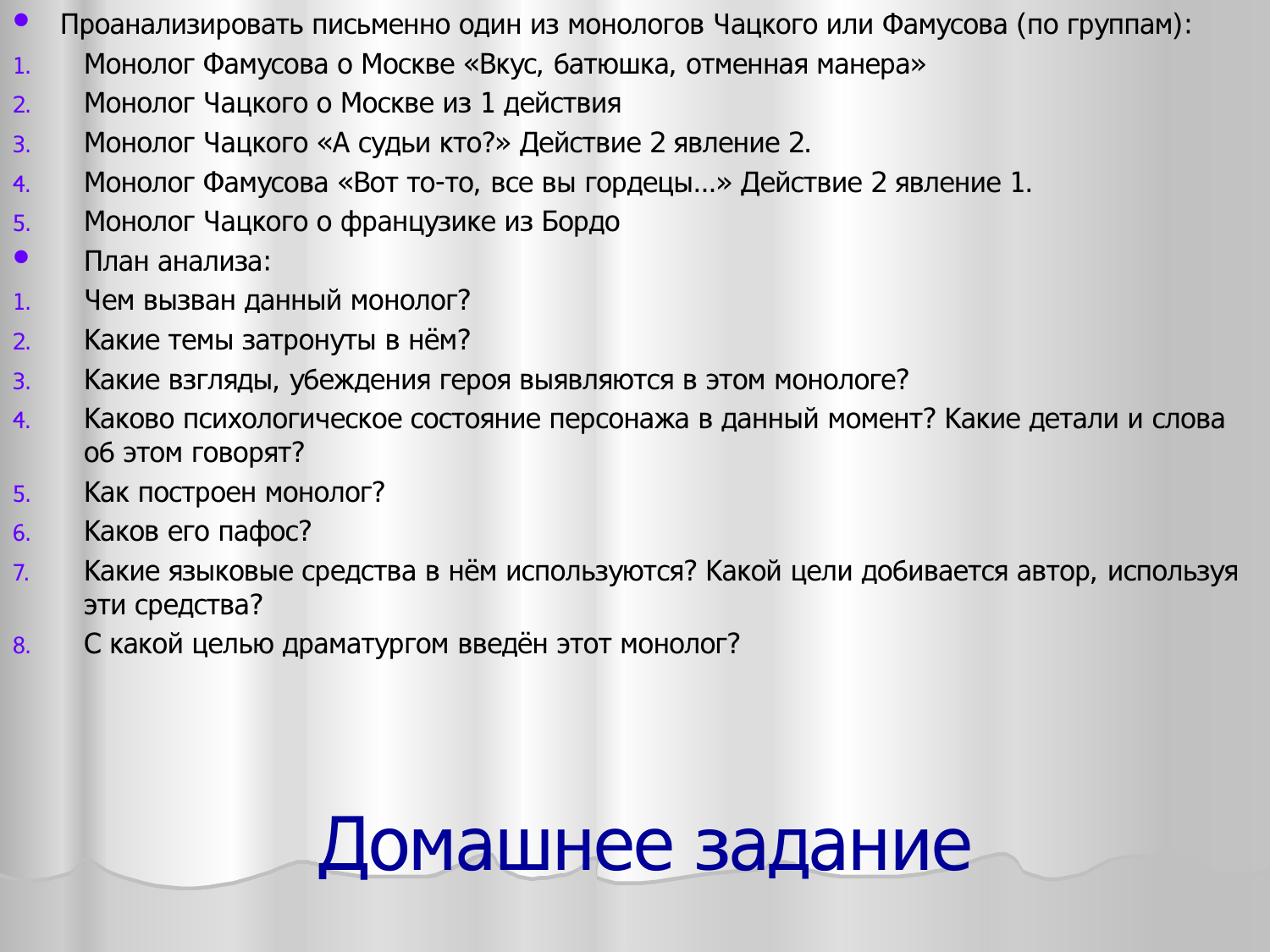

Проанализировать письменно один из монологов Чацкого или Фамусова (по группам):
Монолог Фамусова о Москве «Вкус, батюшка, отменная манера»
Монолог Чацкого о Москве из 1 действия
Монолог Чацкого «А судьи кто?» Действие 2 явление 2.
Монолог Фамусова «Вот то-то, все вы гордецы…» Действие 2 явление 1.
Монолог Чацкого о французике из Бордо
План анализа:
Чем вызван данный монолог?
Какие темы затронуты в нём?
Какие взгляды, убеждения героя выявляются в этом монологе?
Каково психологическое состояние персонажа в данный момент? Какие детали и слова об этом говорят?
Как построен монолог?
Каков его пафос?
Какие языковые средства в нём используются? Какой цели добивается автор, используя эти средства?
С какой целью драматургом введён этот монолог?
# Домашнее задание